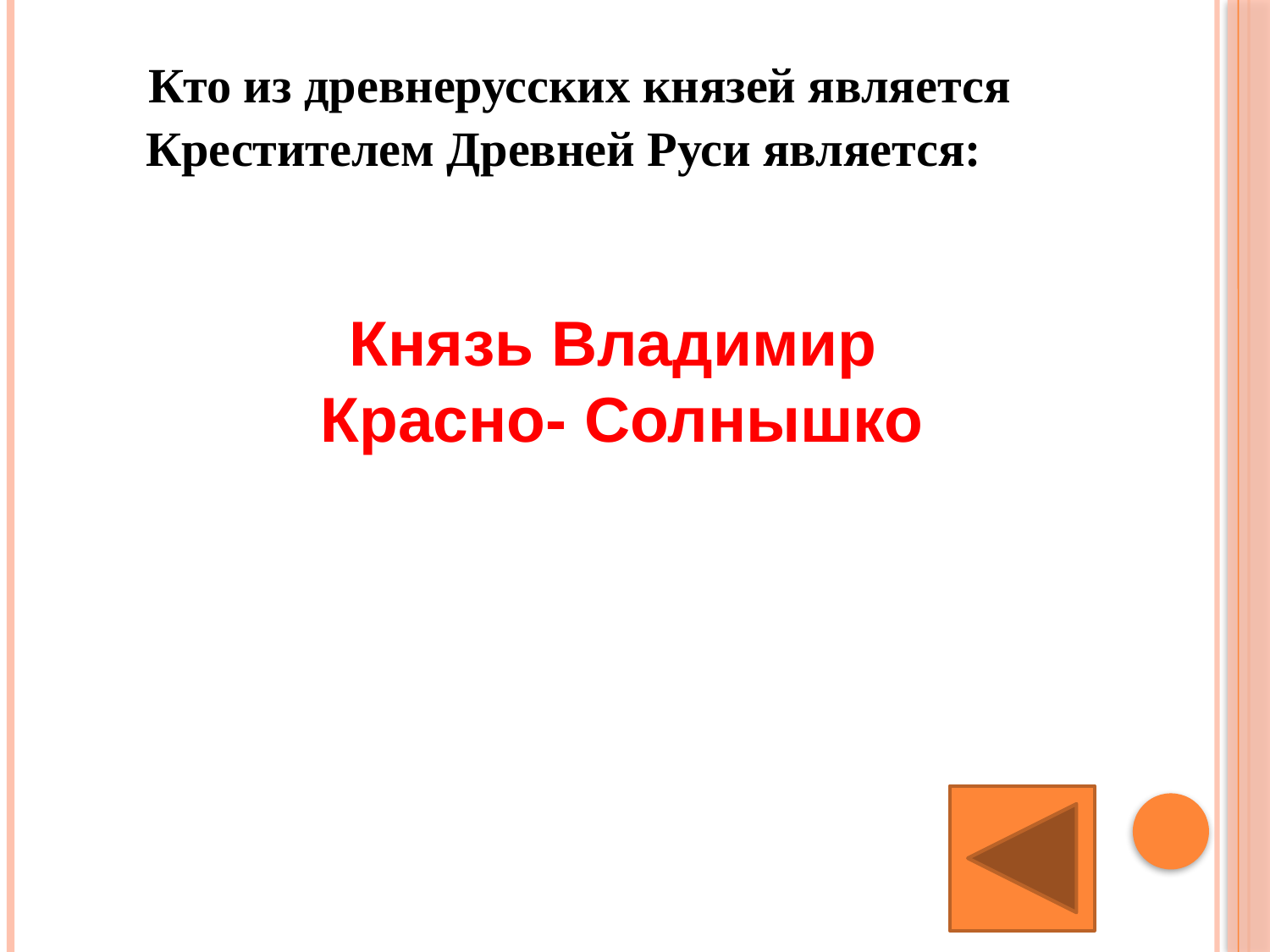

Кто из древнерусских князей является Крестителем Древней Руси является:
Князь Владимир
Красно- Солнышко